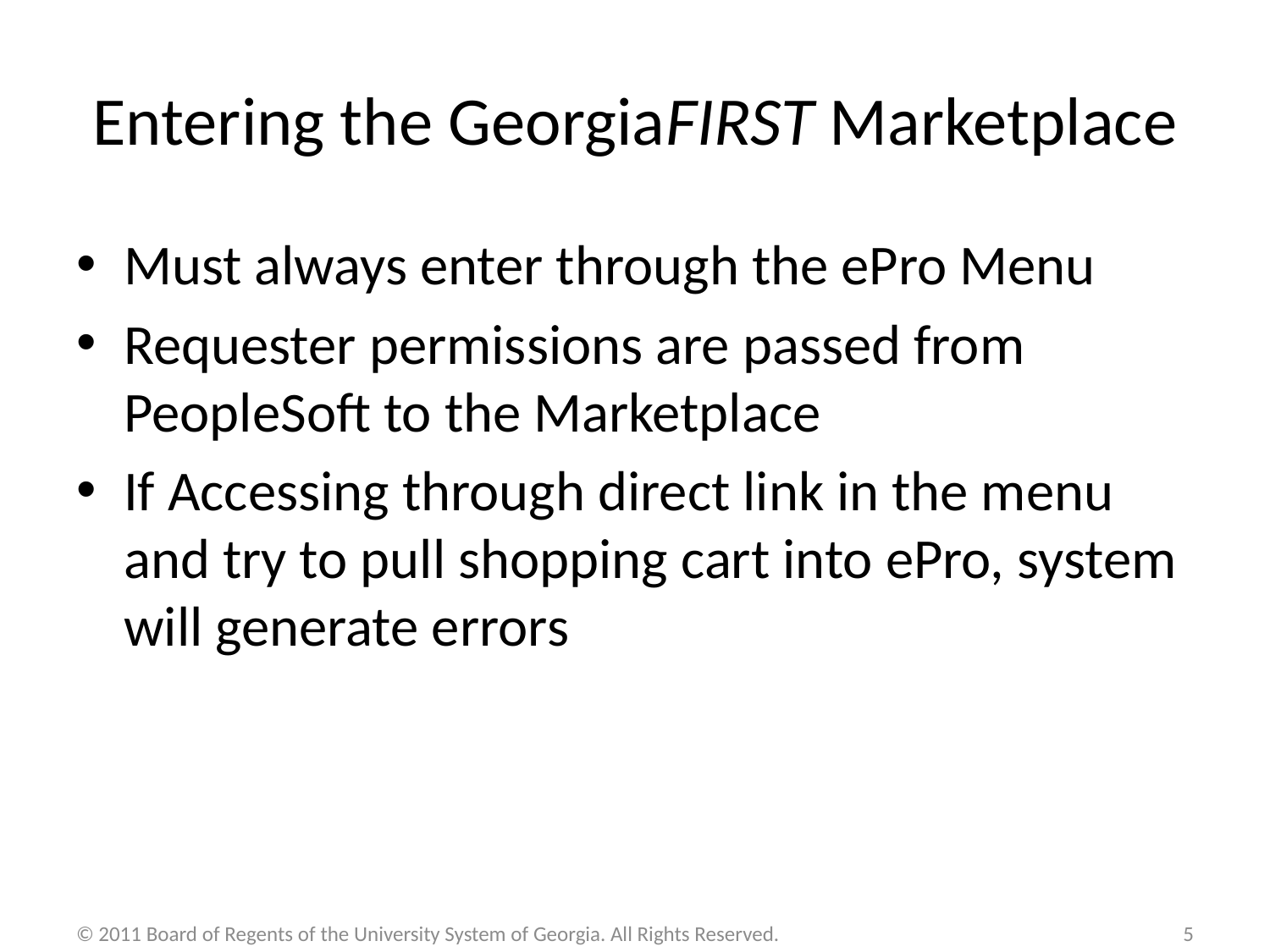

# Entering the GeorgiaFIRST Marketplace
Must always enter through the ePro Menu
Requester permissions are passed from PeopleSoft to the Marketplace
If Accessing through direct link in the menu and try to pull shopping cart into ePro, system will generate errors
© 2011 Board of Regents of the University System of Georgia. All Rights Reserved.
5